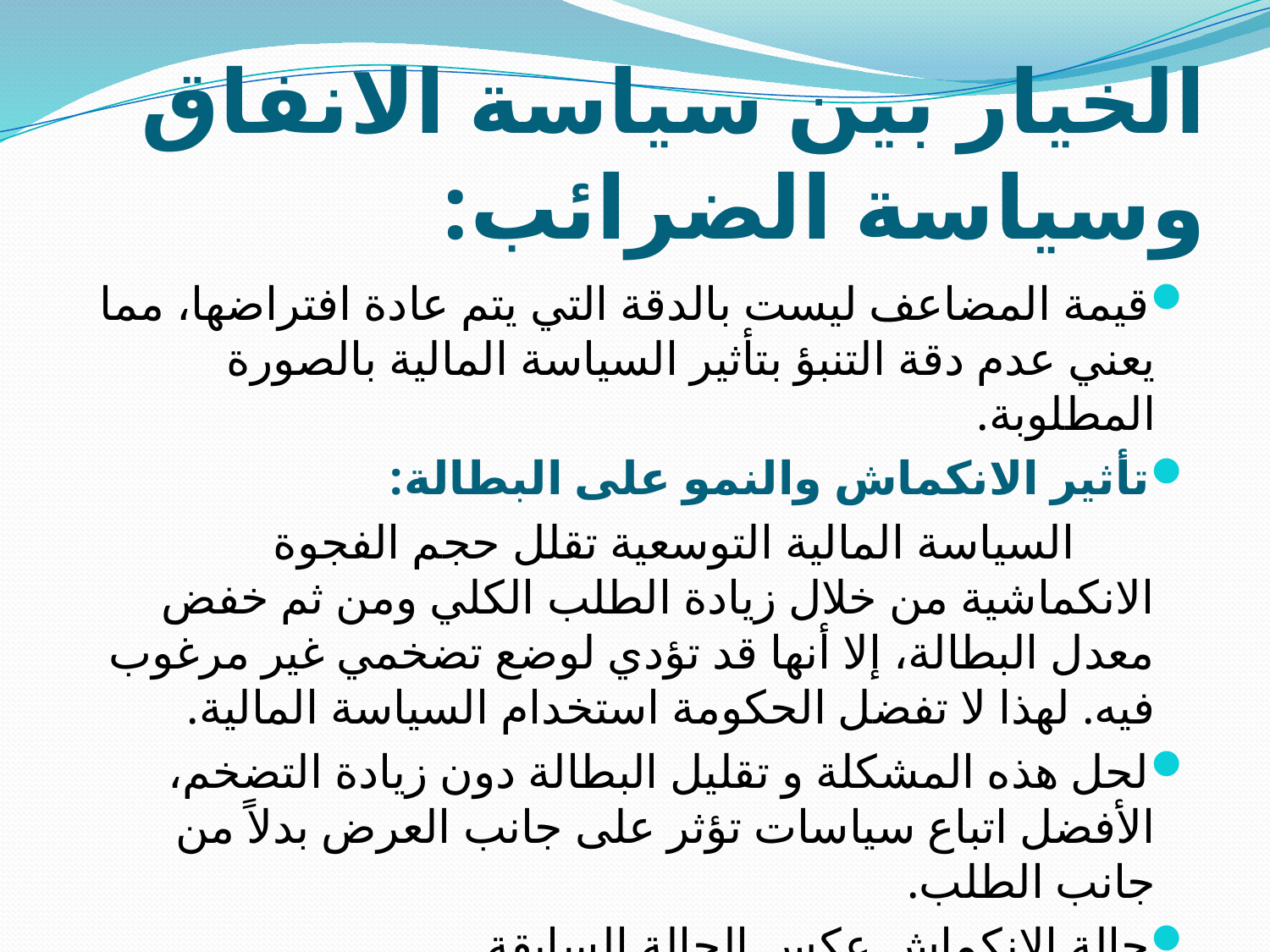

# الخيار بين سياسة الانفاق وسياسة الضرائب:
قيمة المضاعف ليست بالدقة التي يتم عادة افتراضها، مما يعني عدم دقة التنبؤ بتأثير السياسة المالية بالصورة المطلوبة.
تأثير الانكماش والنمو على البطالة:
          السياسة المالية التوسعية تقلل حجم الفجوة الانكماشية من خلال زيادة الطلب الكلي ومن ثم خفض معدل البطالة، إلا أنها قد تؤدي لوضع تضخمي غير مرغوب فيه. لهذا لا تفضل الحكومة استخدام السياسة المالية.
لحل هذه المشكلة و تقليل البطالة دون زيادة التضخم، الأفضل اتباع سياسات تؤثر على جانب العرض بدلاً من جانب الطلب.
حالة الانكماش عكس الحالة السابقة.